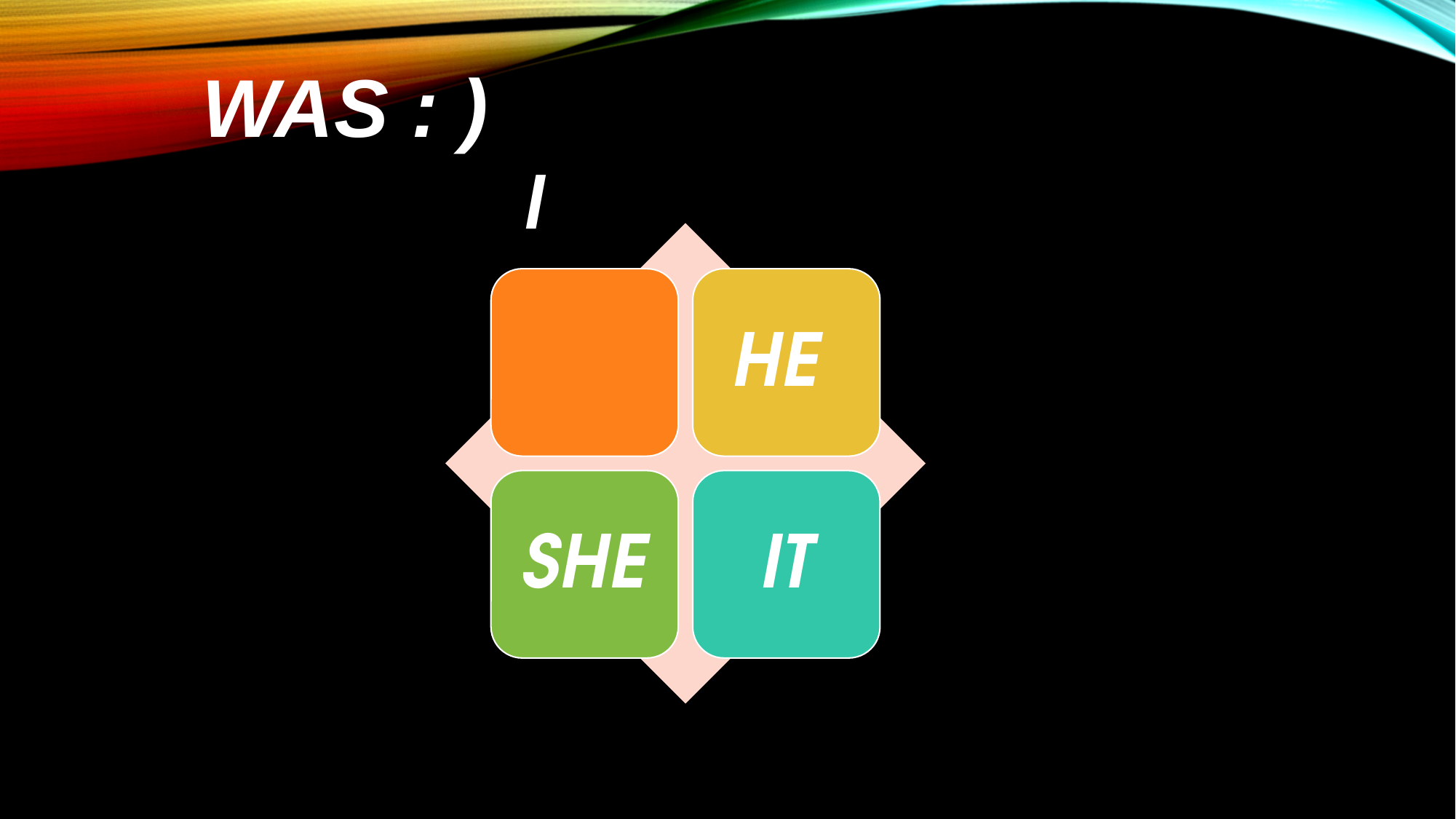

# WAS : )
I
HE
SHE
IT